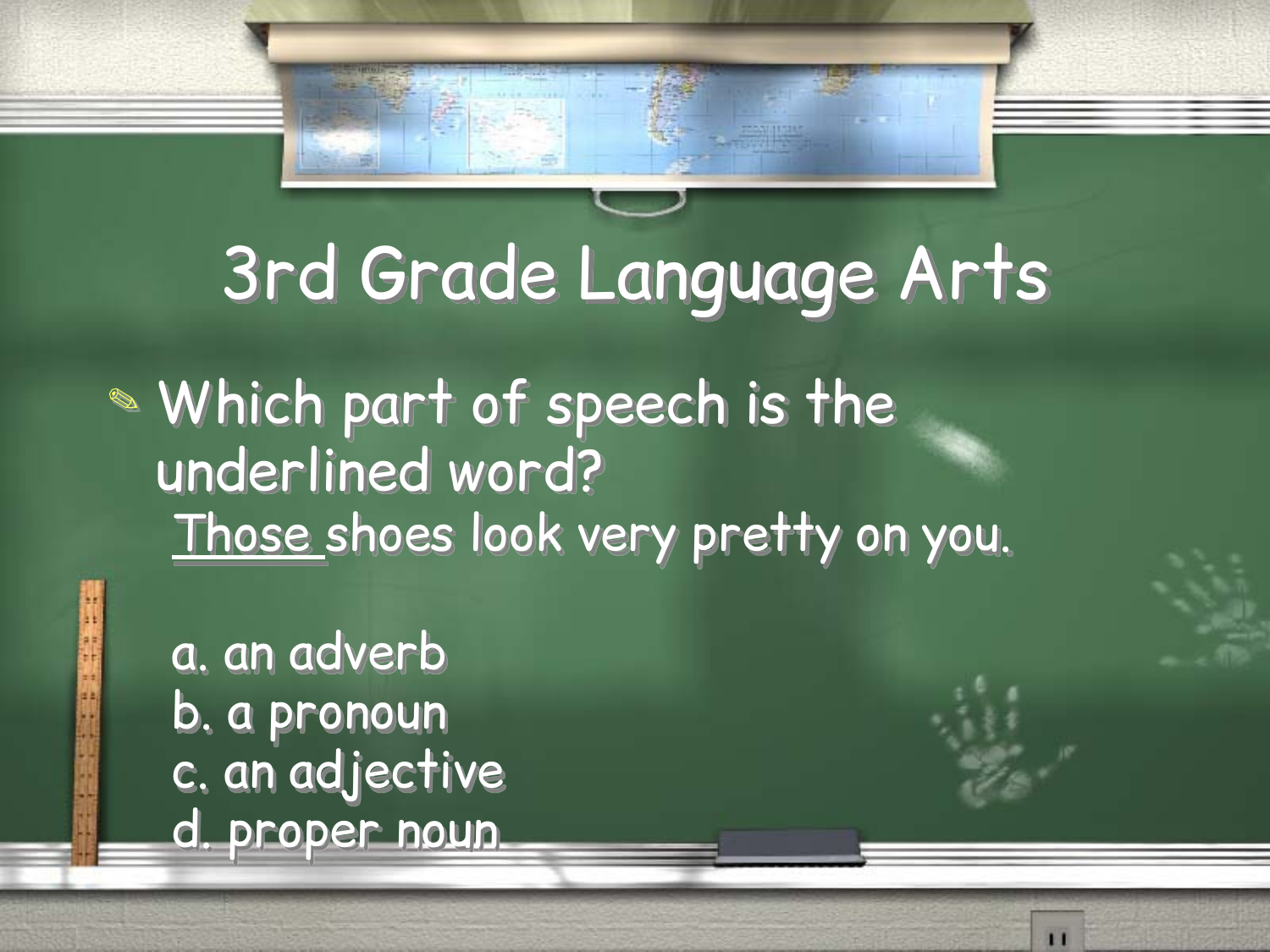

# 3rd Grade Language Arts
Which part of speech is the underlined word?
Those shoes look very pretty on you.

a. an adverb
b. a pronoun
c. an adjective
d. proper noun